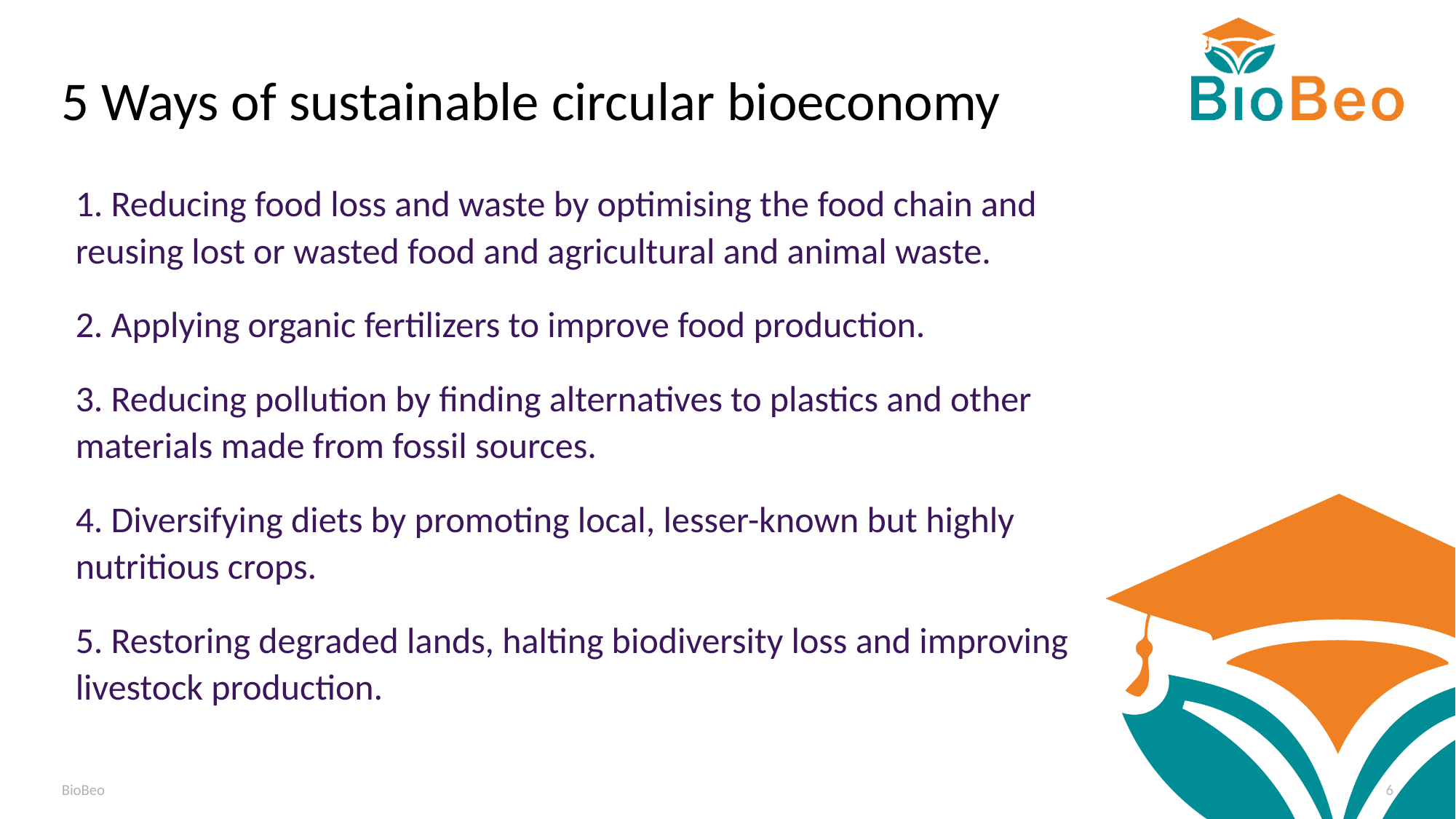

# 5 Ways of sustainable circular bioeconomy
1. Reducing food loss and waste by optimising the food chain and reusing lost or wasted food and agricultural and animal waste.
2. Applying organic fertilizers to improve food production.
3. Reducing pollution by finding alternatives to plastics and other materials made from fossil sources.
4. Diversifying diets by promoting local, lesser-known but highly nutritious crops.
5. Restoring degraded lands, halting biodiversity loss and improving livestock production.
BioBeo
6